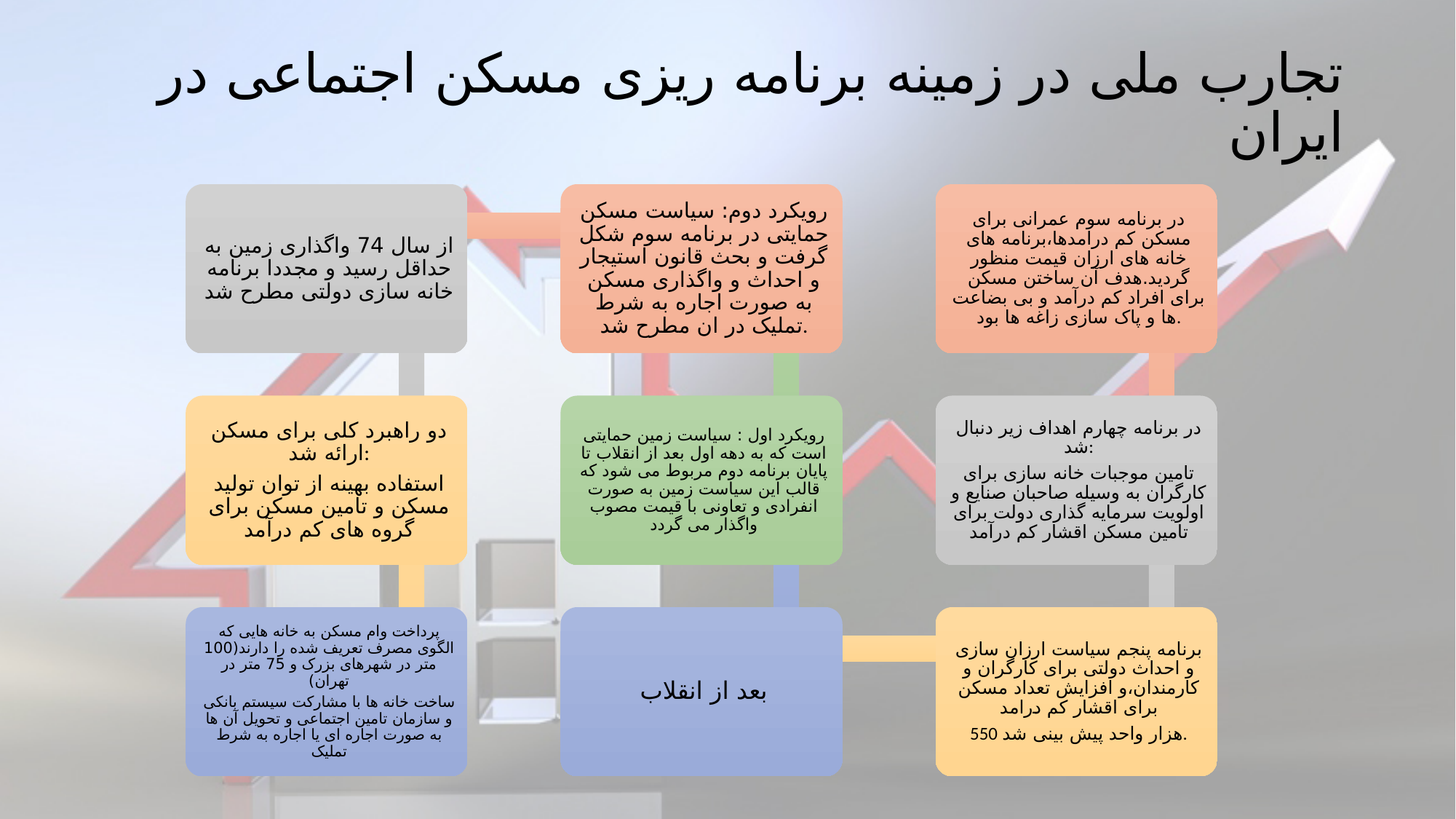

# تجارب ملی در زمینه برنامه ریزی مسکن اجتماعی در ایران
در برنامه سوم عمرانی برای مسکن کم درامدها،برنامه های خانه های ارزان قیمت منظور گردید.هدف آن ساختن مسکن برای افراد کم درآمد و بی بضاعت ها و پاک سازی زاغه ها بود.
در برنامه چهارم اهداف زیر دنبال شد:
تامین موجبات خانه سازی برای کارگران به وسیله صاحبان صنایع و اولویت سرمایه گذاری دولت برای تامین مسکن اقشار کم درآمد
برنامه پنجم سیاست ارزان سازی و احداث دولتی برای کارگران و کارمندان،و افزایش تعداد مسکن برای اقشار کم درامد
550 هزار واحد پیش بینی شد.
بعد از انقلاب
رویکرد اول : سیاست زمین حمایتی است که به دهه اول بعد از انقلاب تا پایان برنامه دوم مربوط می شود که قالب این سیاست زمین به صورت انفرادی و تعاونی با قیمت مصوب واگذار می گردد
رویکرد دوم: سیاست مسکن حمایتی در برنامه سوم شکل گرفت و بحث قانون استیجار و احداث و واگذاری مسکن به صورت اجاره به شرط تملیک در ان مطرح شد.
از سال 74 واگذاری زمین به حداقل رسید و مجددا برنامه خانه سازی دولتی مطرح شد
دو راهبرد کلی برای مسکن ارائه شد:
استفاده بهینه از توان تولید مسکن و تامین مسکن برای گروه های کم درآمد
پرداخت وام مسکن به خانه هایی که الگوی مصرف تعریف شده را دارند(100 متر در شهرهای بزرک و 75 متر در تهران)
ساخت خانه ها با مشارکت سیستم بانکی و سازمان تامین اجتماعی و تحویل آن ها به صورت اجاره ای یا اجاره به شرط تملیک